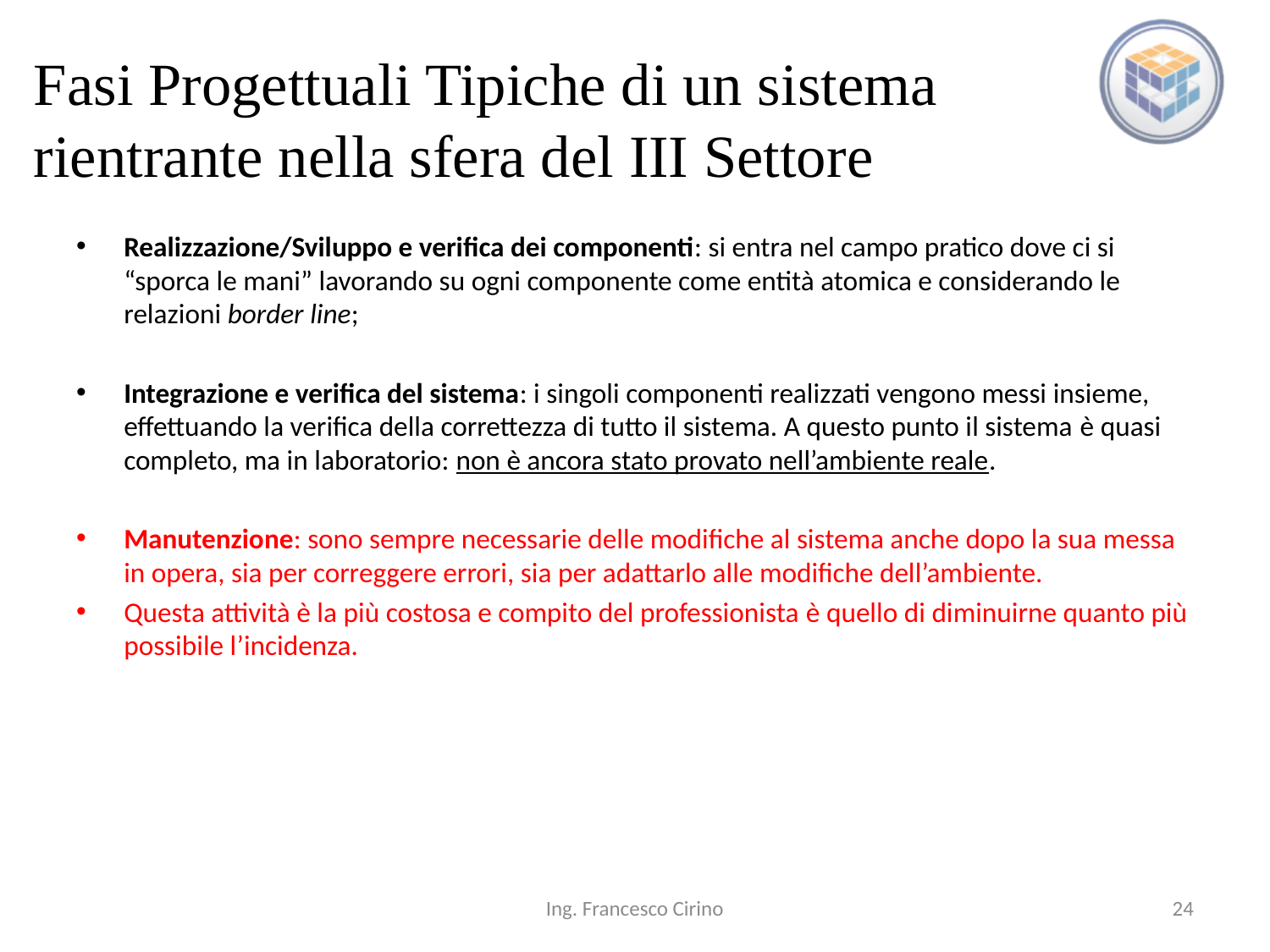

# Fasi Progettuali Tipiche di un sistema rientrante nella sfera del III Settore
Realizzazione/Sviluppo e verifica dei componenti: si entra nel campo pratico dove ci si “sporca le mani” lavorando su ogni componente come entità atomica e considerando le relazioni border line;

Integrazione e verifica del sistema: i singoli componenti realizzati vengono messi insieme, effettuando la verifica della correttezza di tutto il sistema. A questo punto il sistema è quasi completo, ma in laboratorio: non è ancora stato provato nell’ambiente reale.

Manutenzione: sono sempre necessarie delle modifiche al sistema anche dopo la sua messa in opera, sia per correggere errori, sia per adattarlo alle modifiche dell’ambiente.
Questa attività è la più costosa e compito del professionista è quello di diminuirne quanto più possibile l’incidenza.
Ing. Francesco Cirino
24